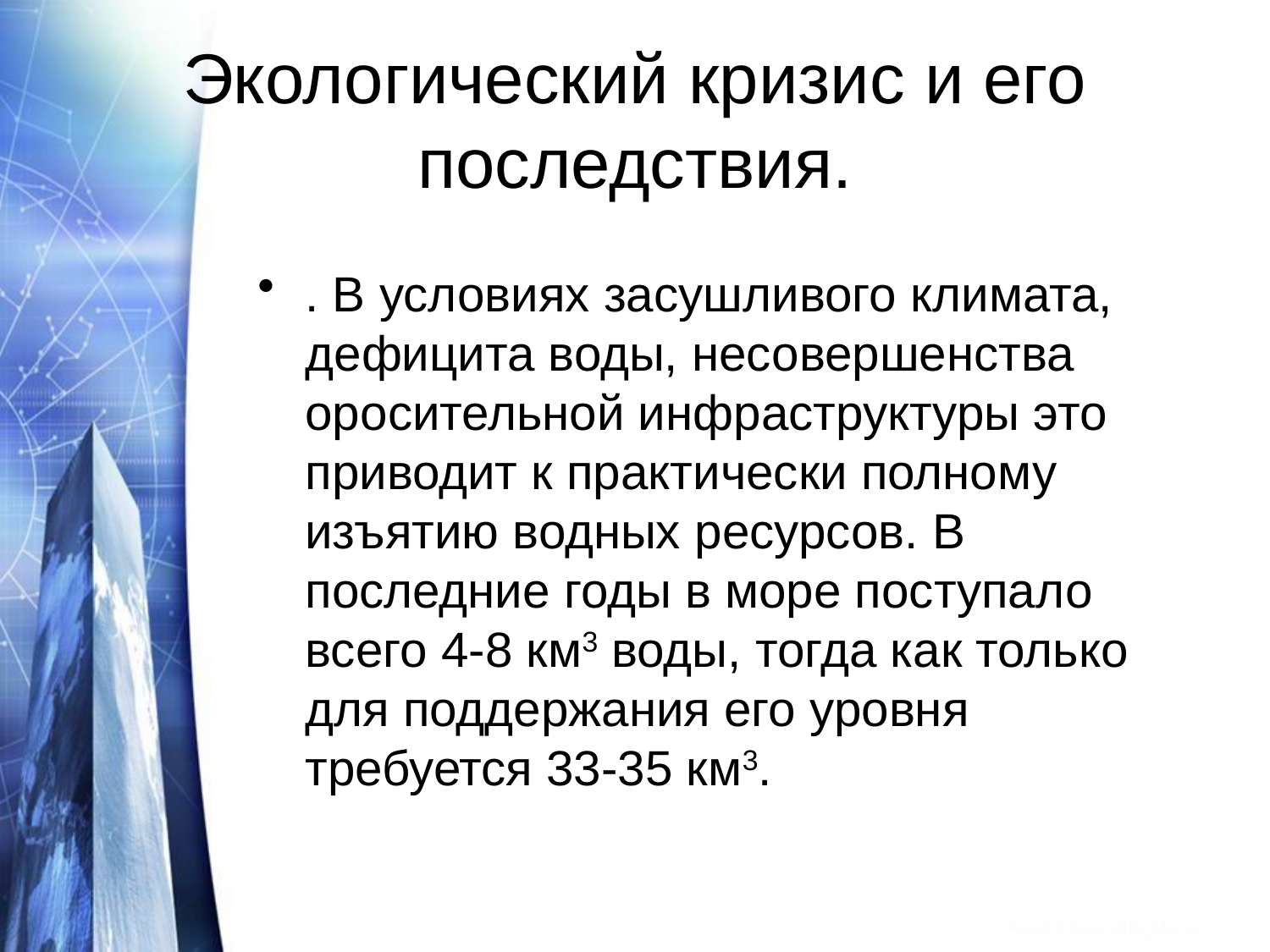

# Экологический кризис и его последствия.
. В условиях засушливого климата, дефицита воды, несовершенства оросительной инфраструктуры это приводит к практически полному изъятию водных ресурсов. В последние годы в море поступало всего 4-8 км3 воды, тогда как только для поддержания его уровня требуется 33-35 км3.